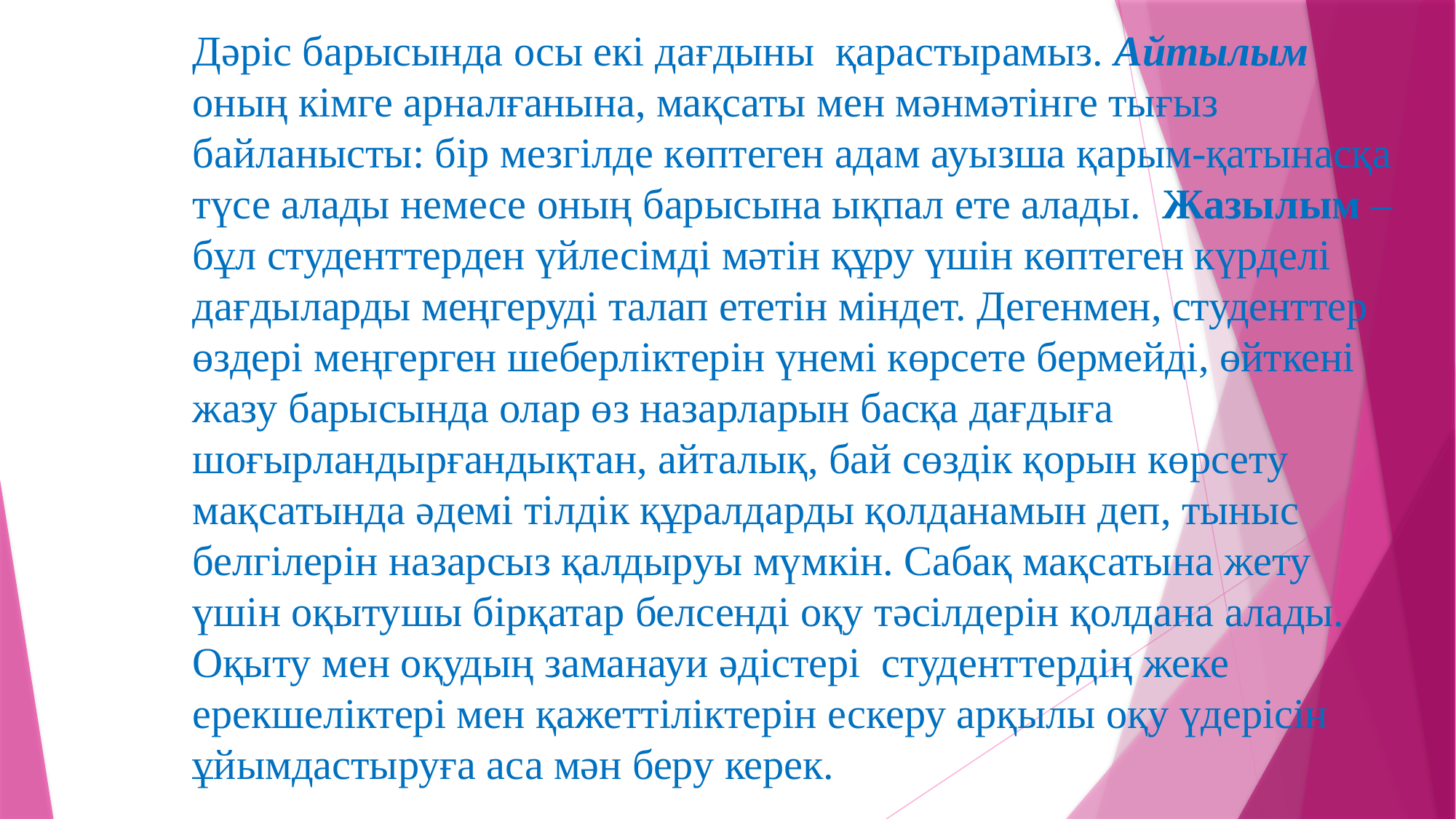

Дәріс барысында осы екі дағдыны  қарастырамыз. Айтылым оның кімге арналғанына, мақсаты мен мәнмәтінге тығыз байланысты: бір мезгілде көптеген адам ауызша қарым-қатынасқа түсе алады немесе оның барысына ықпал ете алады.  Жазылым – бұл студенттерден үйлесімді мәтін құру үшін көптеген күрделі дағдыларды меңгеруді талап ететін міндет. Дегенмен, студенттер өздері меңгерген шеберліктерін үнемі көрсете бермейді, өйткені жазу барысында олар өз назарларын басқа дағдыға шоғырландырғандықтан, айталық, бай сөздік қорын көрсету мақсатында әдемі тілдік құралдарды қолданамын деп, тыныс белгілерін назарсыз қалдыруы мүмкін. Сабақ мақсатына жету үшін оқытушы бірқатар белсенді оқу тәсілдерін қолдана алады. Оқыту мен оқудың заманауи әдістері  студенттердің жеке ерекшеліктері мен қажеттіліктерін ескеру арқылы оқу үдерісін ұйымдастыруға аса мән беру керек.